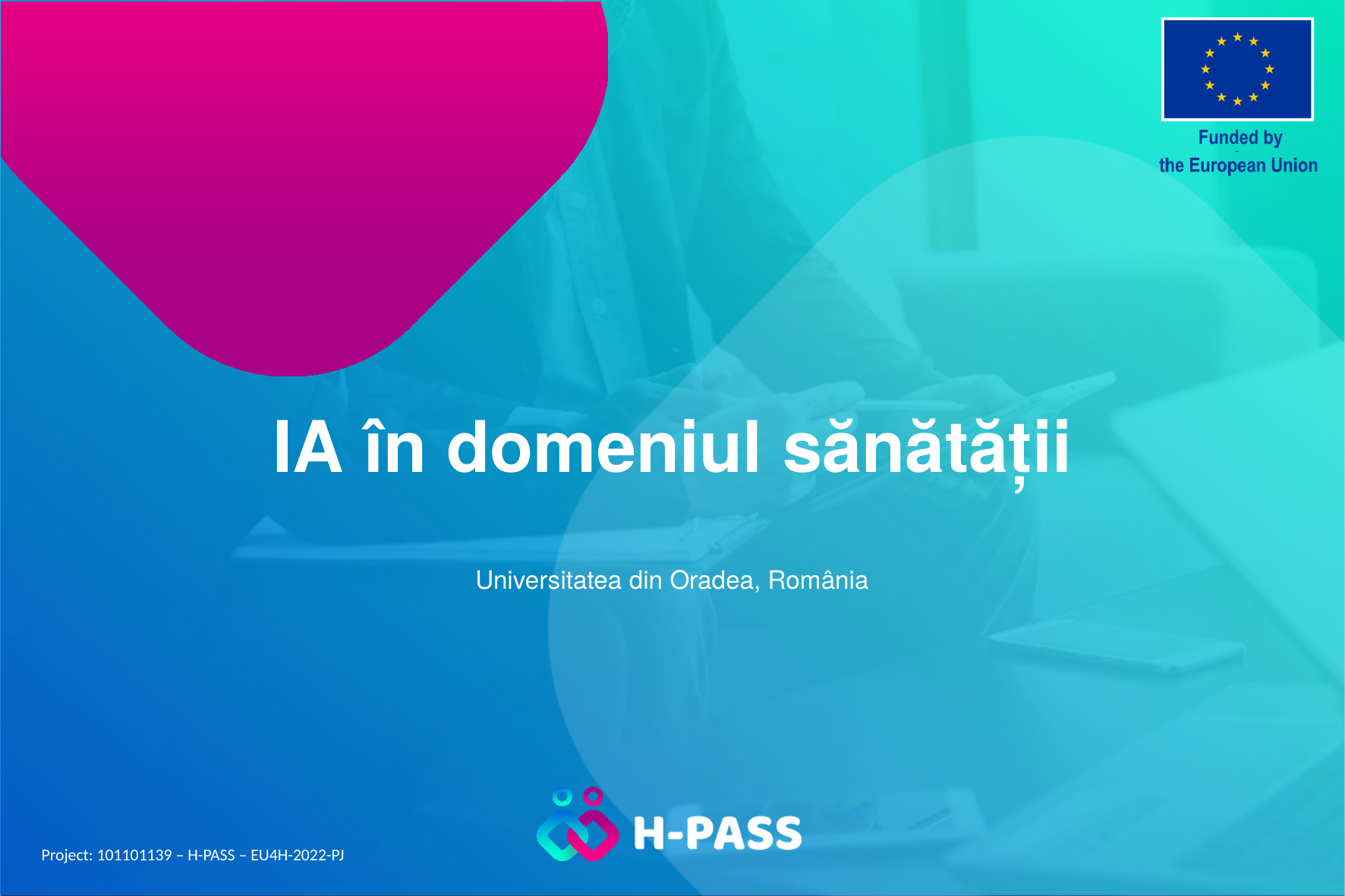

# IA în domeniul sănătății
Universitatea din Oradea, România
Project: 101101139 – H-PASS – EU4H-2022-PJ